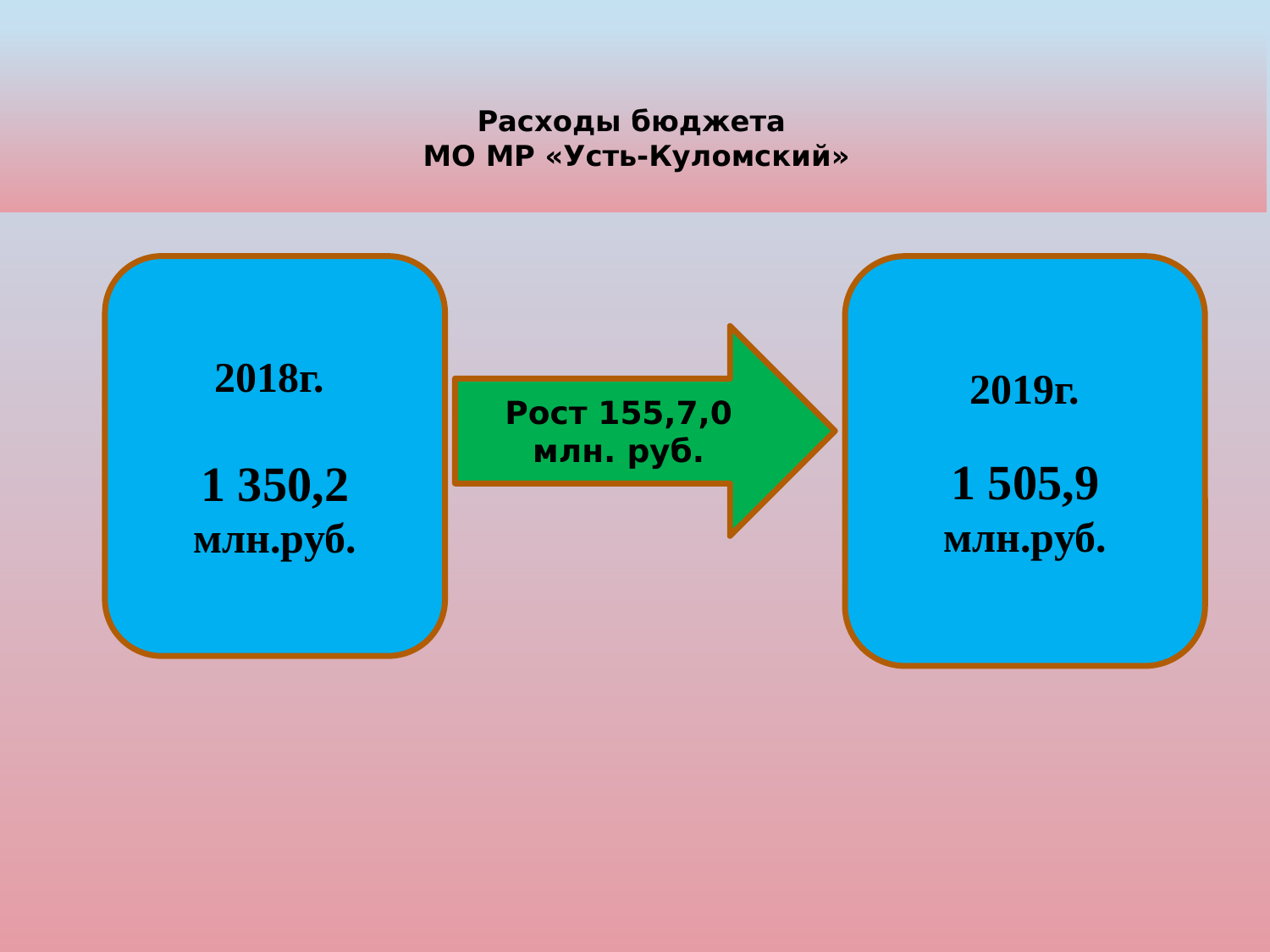

# Расходы бюджета МО МР «Усть-Куломский»
2018г.

1 350,2 млн.руб.
2019г.

 1 505,9
млн.руб.
Рост 155,7,0 млн. руб.
9